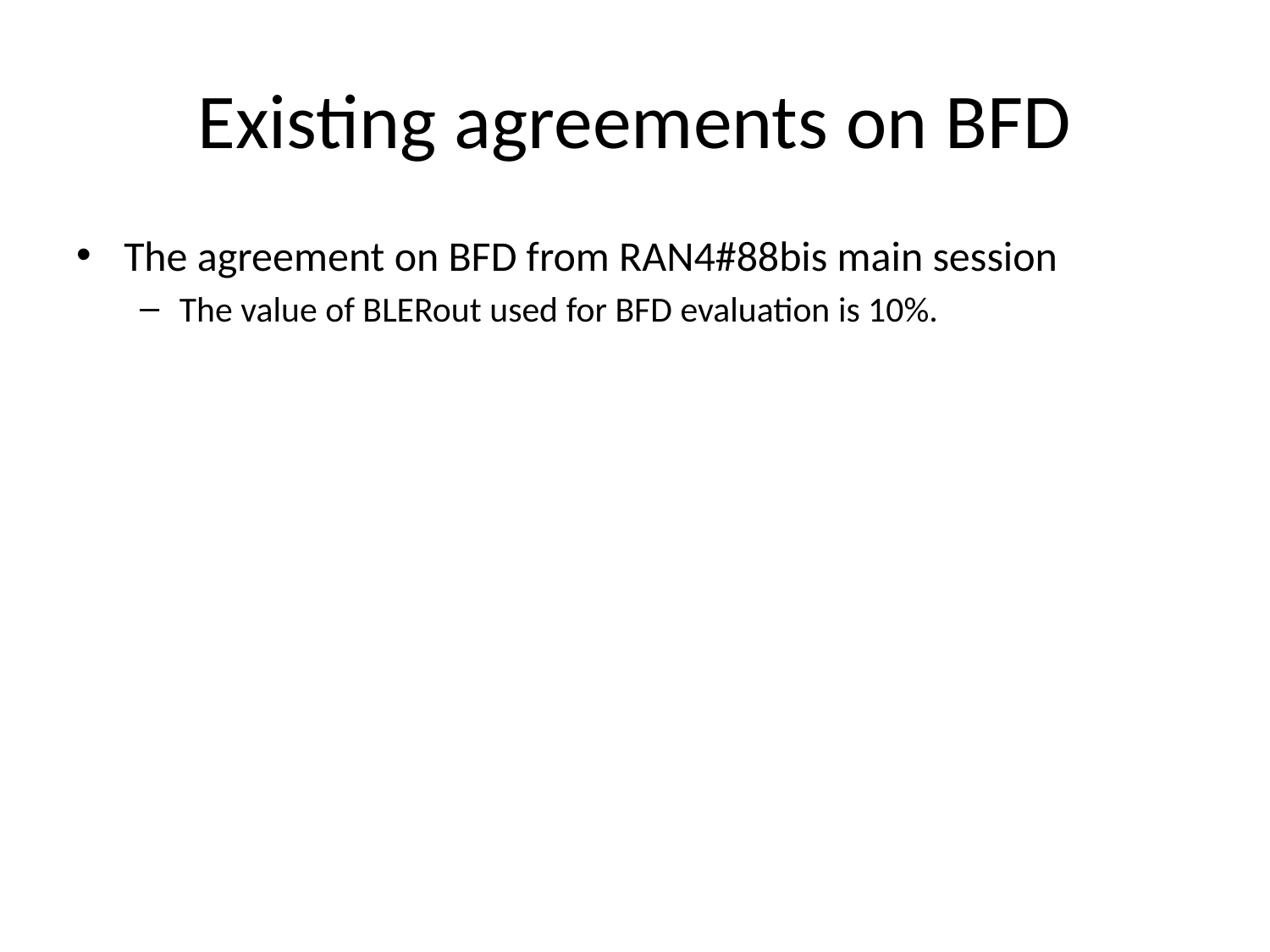

# Existing agreements on BFD
The agreement on BFD from RAN4#88bis main session
The value of BLERout used for BFD evaluation is 10%.